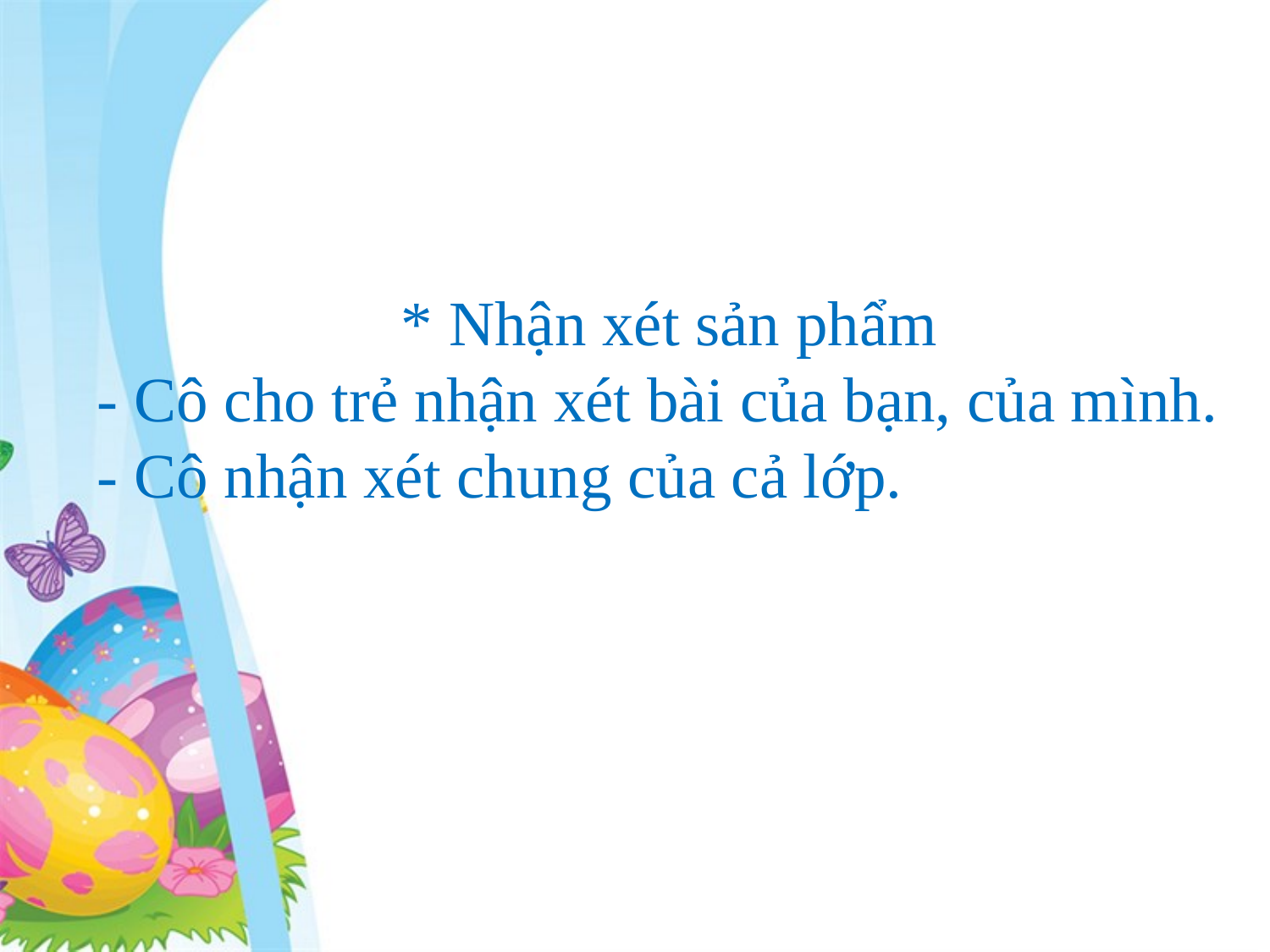

* Nhận xét sản phẩm
- Cô cho trẻ nhận xét bài của bạn, của mình.
- Cô nhận xét chung của cả lớp.